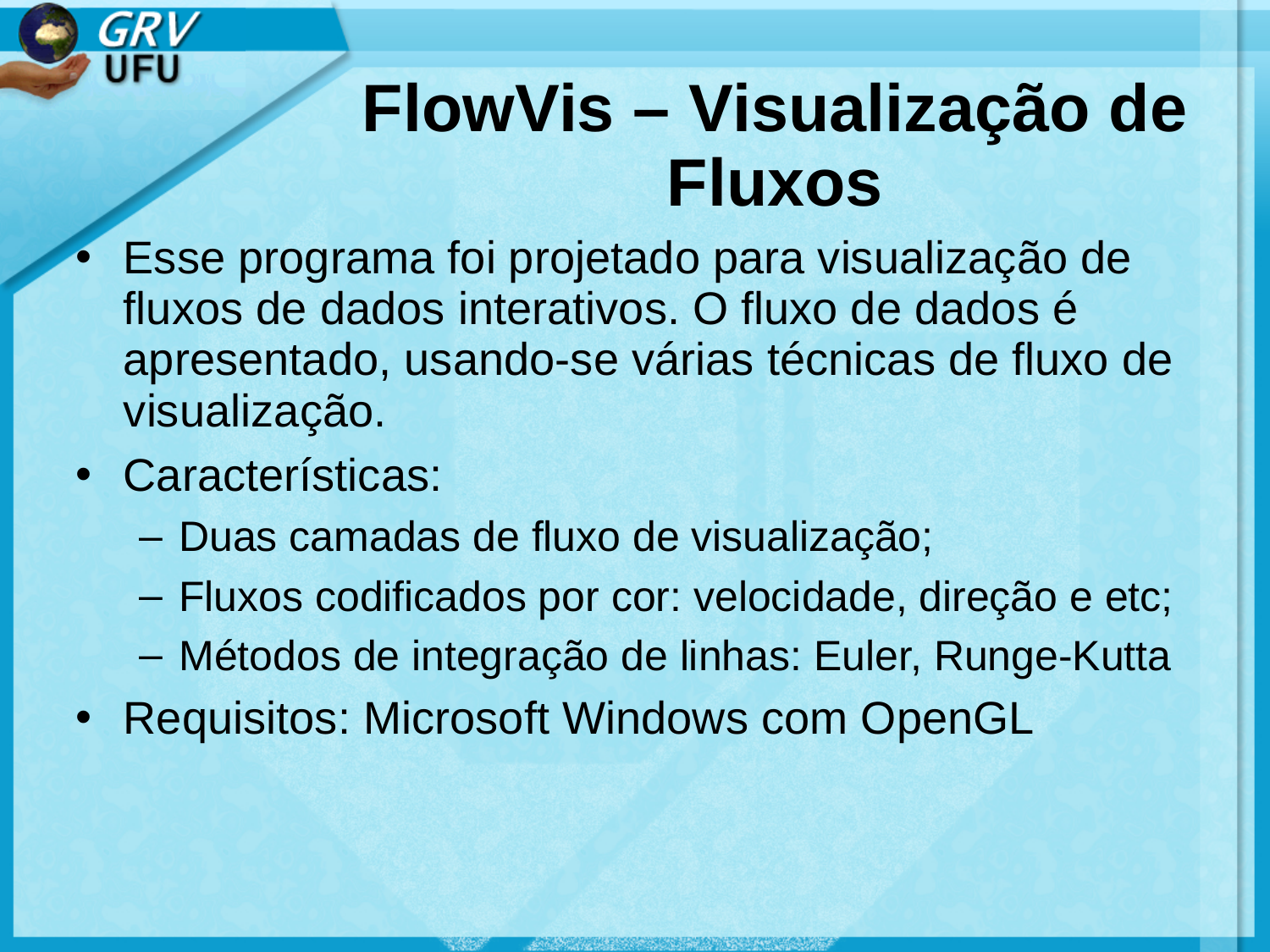

# FlowVis – Visualização de Fluxos
Esse programa foi projetado para visualização de fluxos de dados interativos. O fluxo de dados é apresentado, usando-se várias técnicas de fluxo de visualização.
Características:
Duas camadas de fluxo de visualização;
Fluxos codificados por cor: velocidade, direção e etc;
Métodos de integração de linhas: Euler, Runge-Kutta
Requisitos: Microsoft Windows com OpenGL